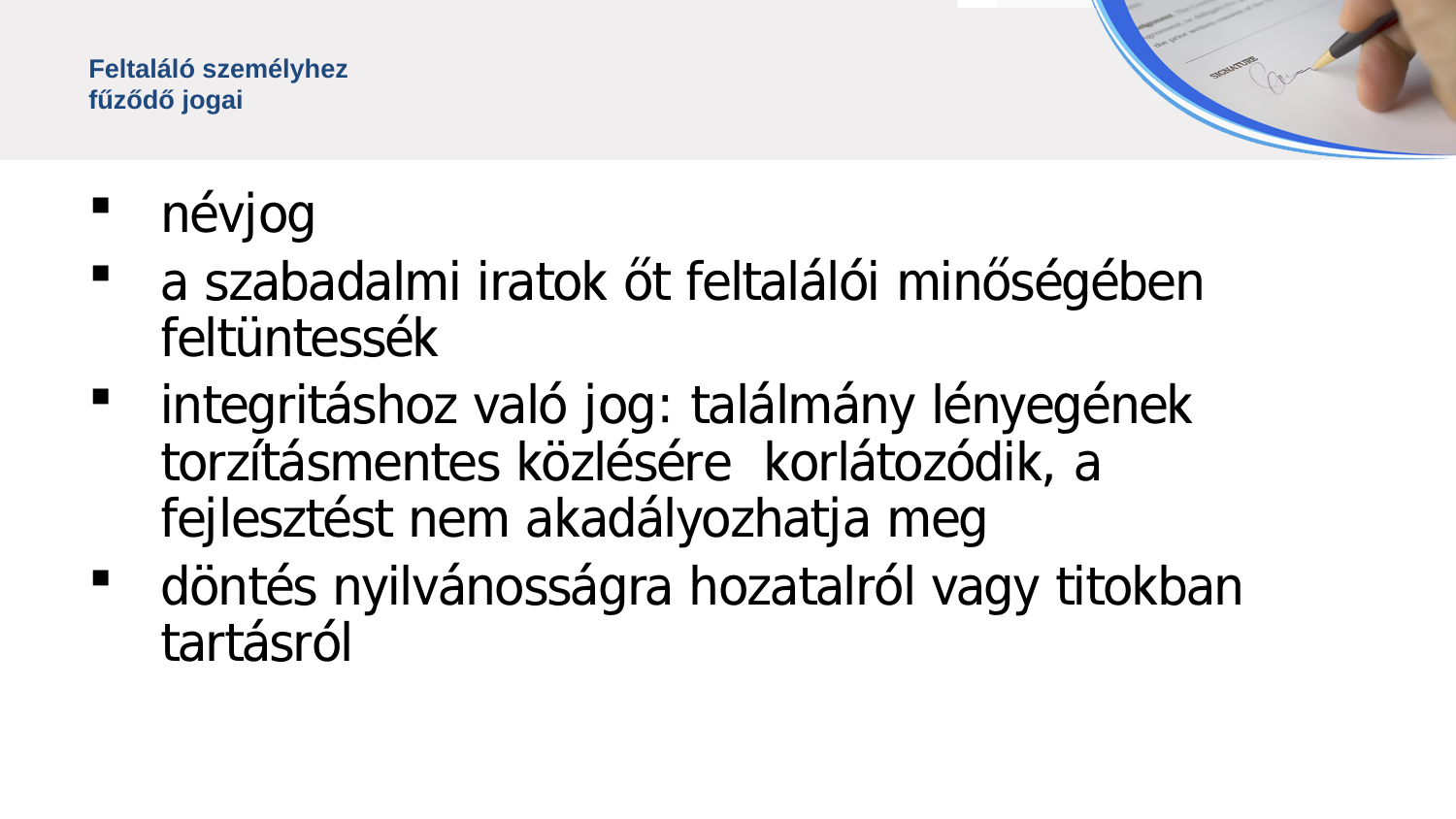

Feltaláló személyhez
fűződő jogai
névjog
a szabadalmi iratok őt feltalálói minőségében feltüntessék
integritáshoz való jog: találmány lényegének torzításmentes közlésére  korlátozódik, a fejlesztést nem akadályozhatja meg
döntés nyilvánosságra hozatalról vagy titokban tartásról